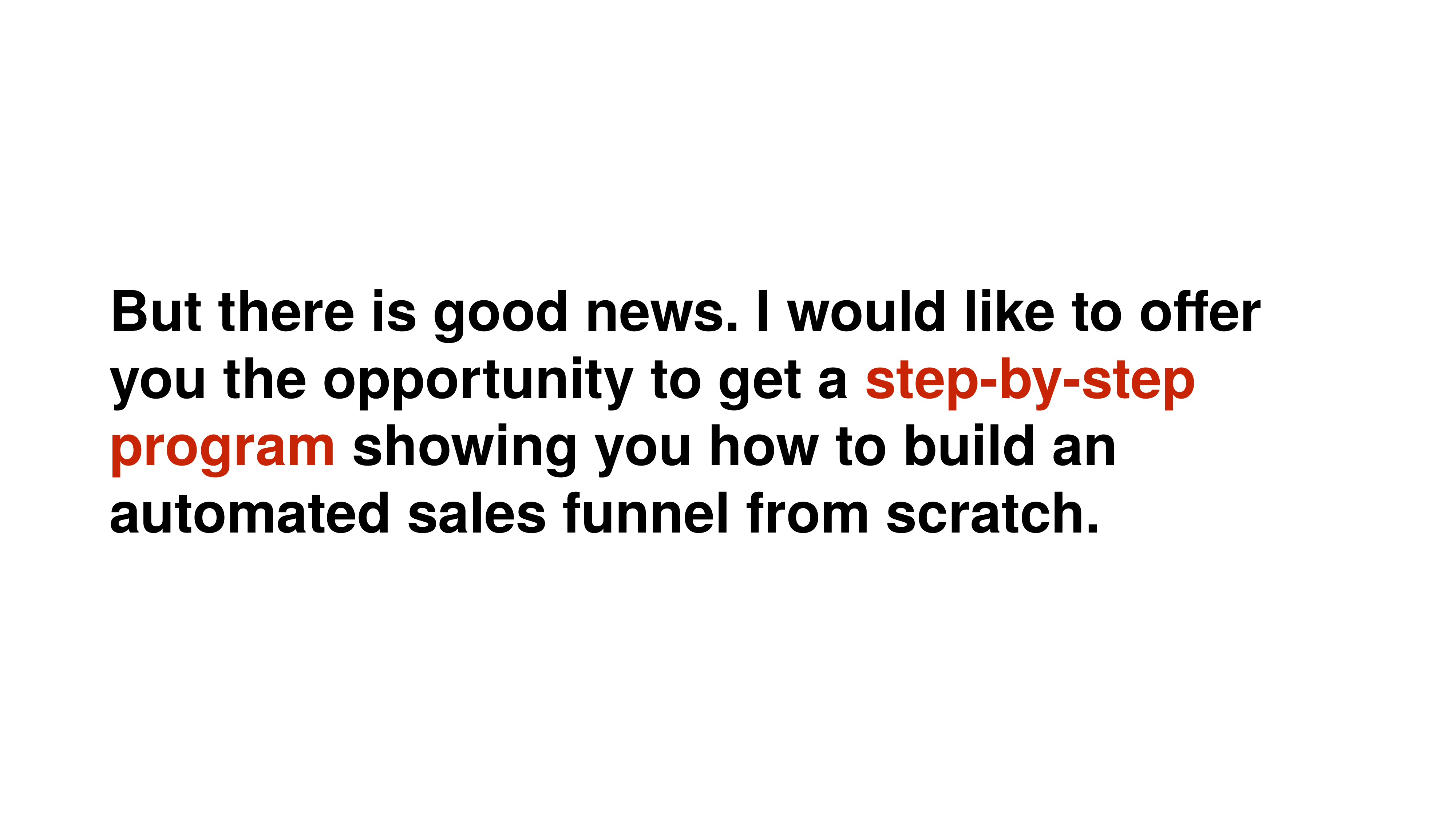

# But there is good news. I would like to offer you the opportunity to get a step-by-step program showing you how to build an automated sales funnel from scratch.